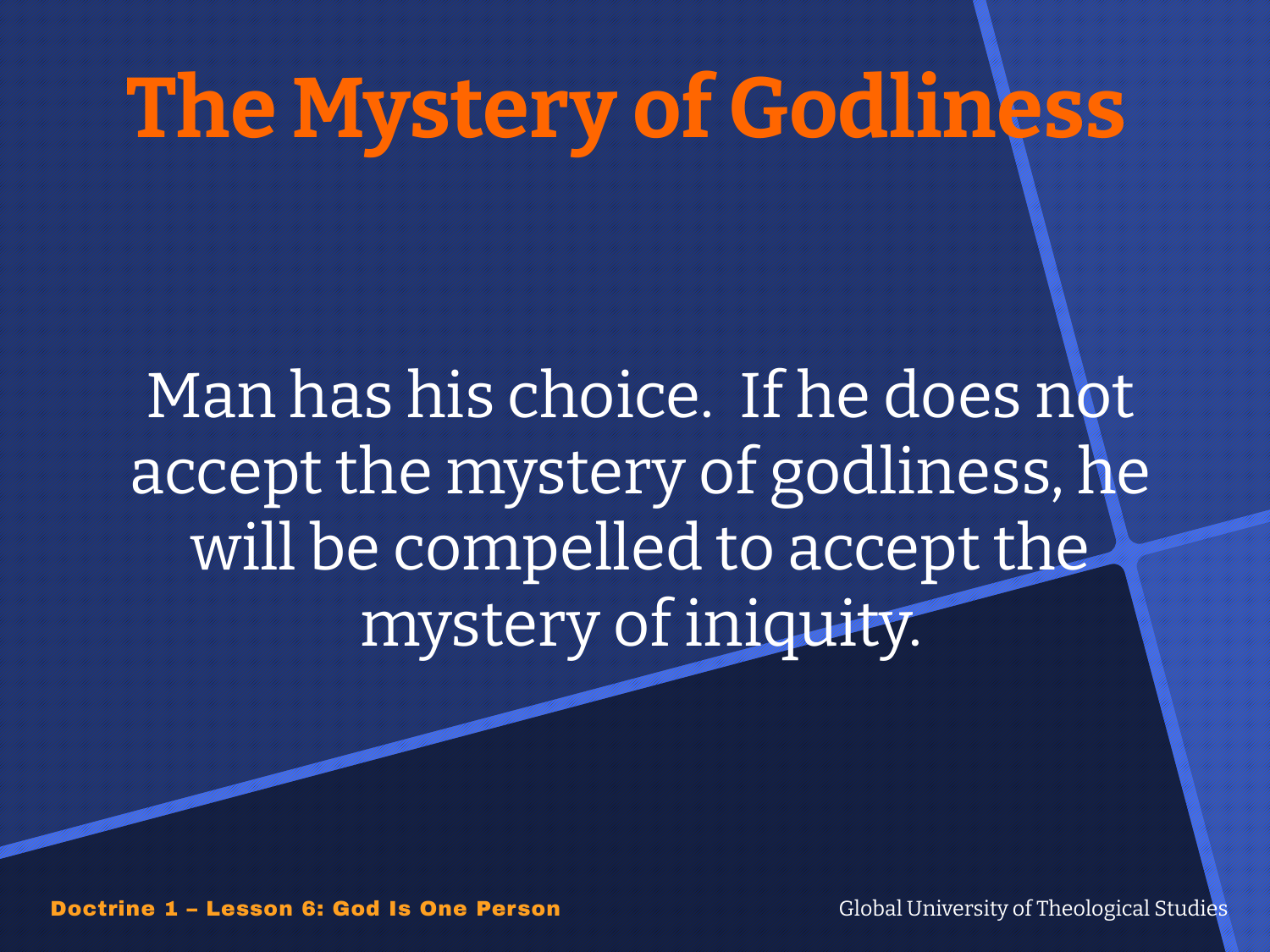

The Mystery of Godliness
Man has his choice.  If he does not accept the mystery of godliness, he will be compelled to accept the mystery of iniquity.
Doctrine 1 – Lesson 6: God Is One Person                                   Global University of Theological Studies